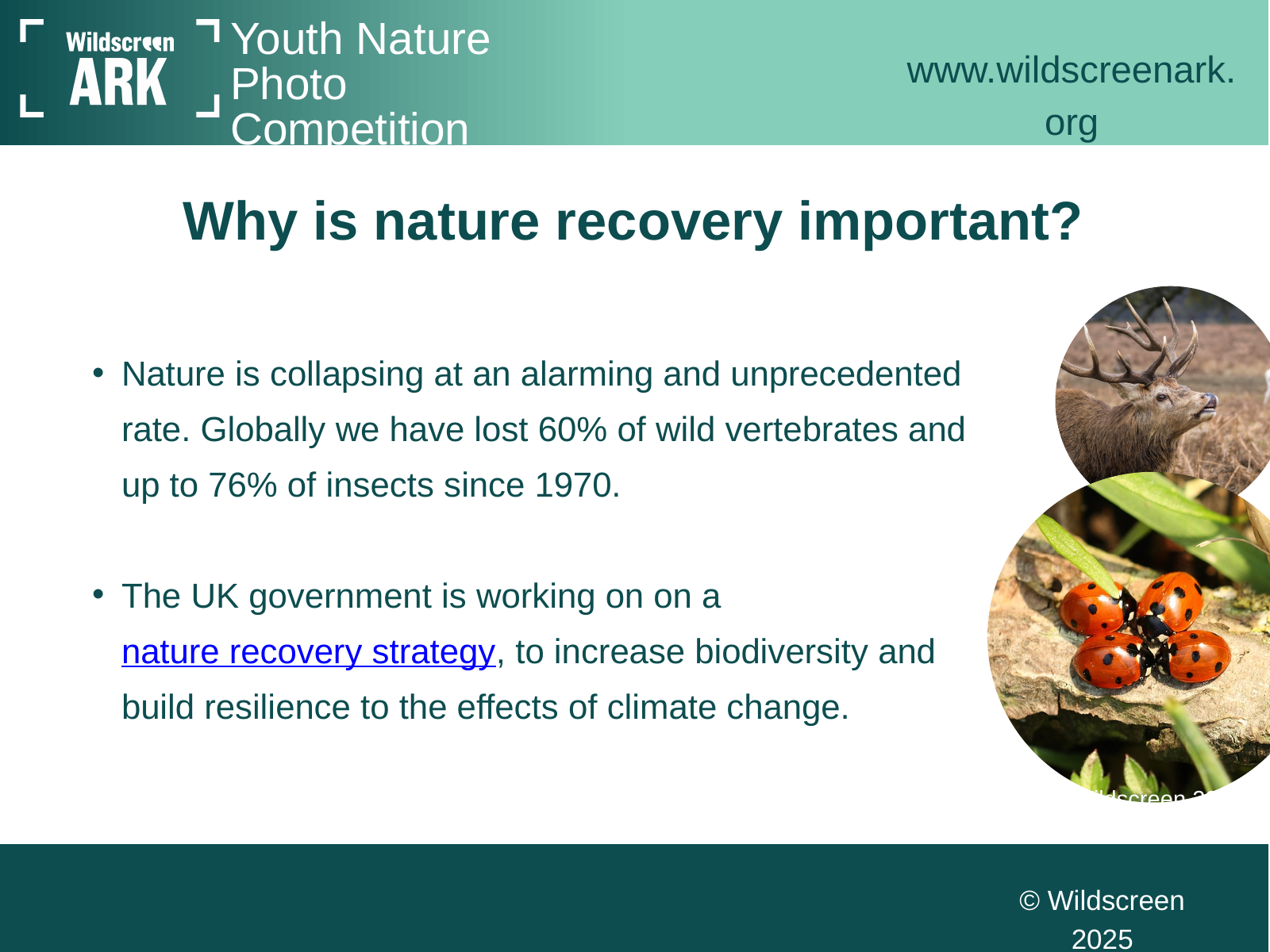

Youth Nature Photo Competition
www.wildscreenark.org
Why is nature recovery important?​

Nature is collapsing at an alarming and unprecedented rate. Globally we have lost 60% of wild vertebrates and up to 76% of insects since 1970.

The UK government is working on on a nature recovery strategy, to increase biodiversity and build resilience to the effects of climate change.

© Wildscreen 2024

© Wildscreen 2025